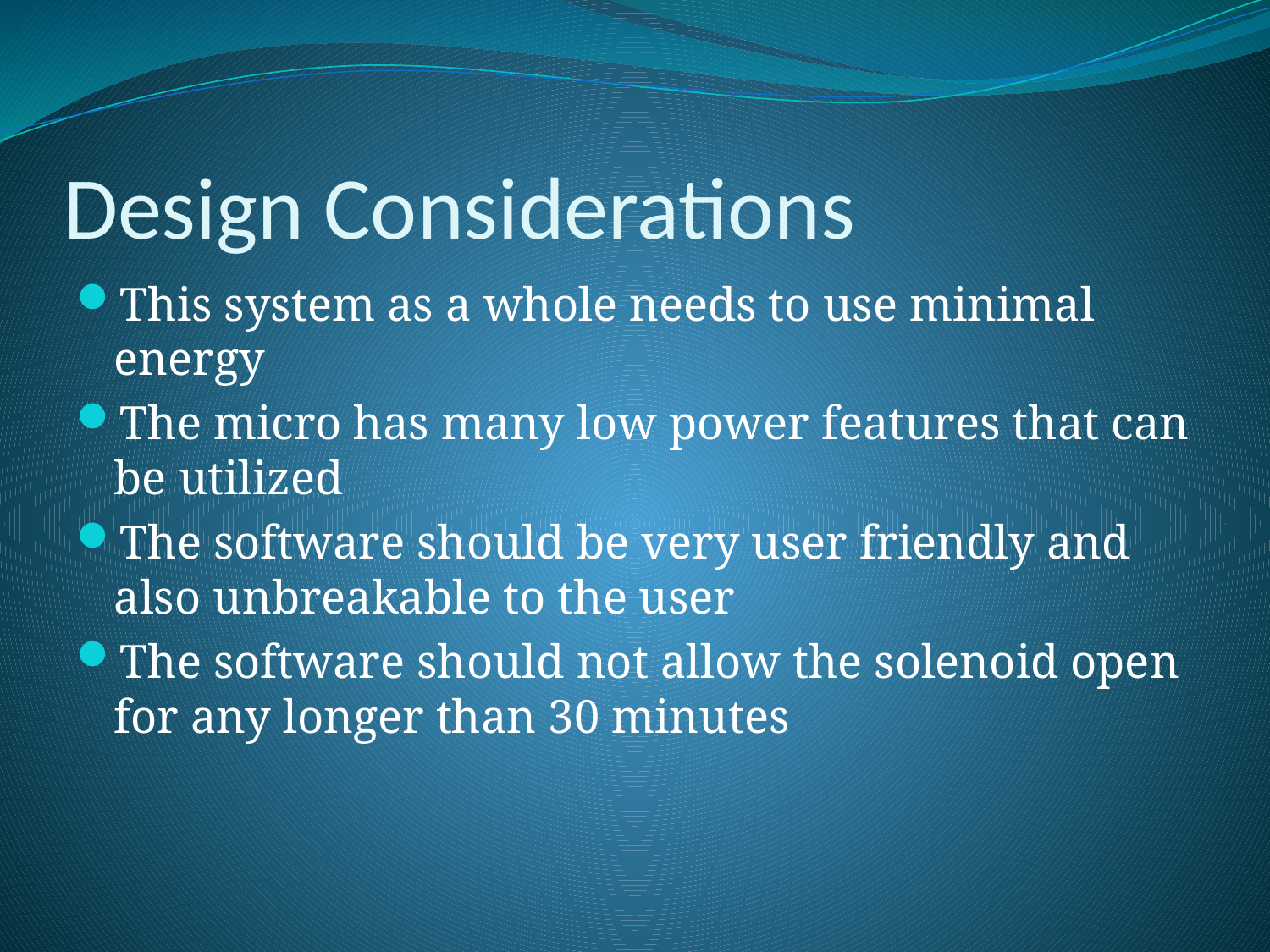

Design Considerations
This system as a whole needs to use minimal energy
The micro has many low power features that can be utilized
The software should be very user friendly and also unbreakable to the user
The software should not allow the solenoid open for any longer than 30 minutes